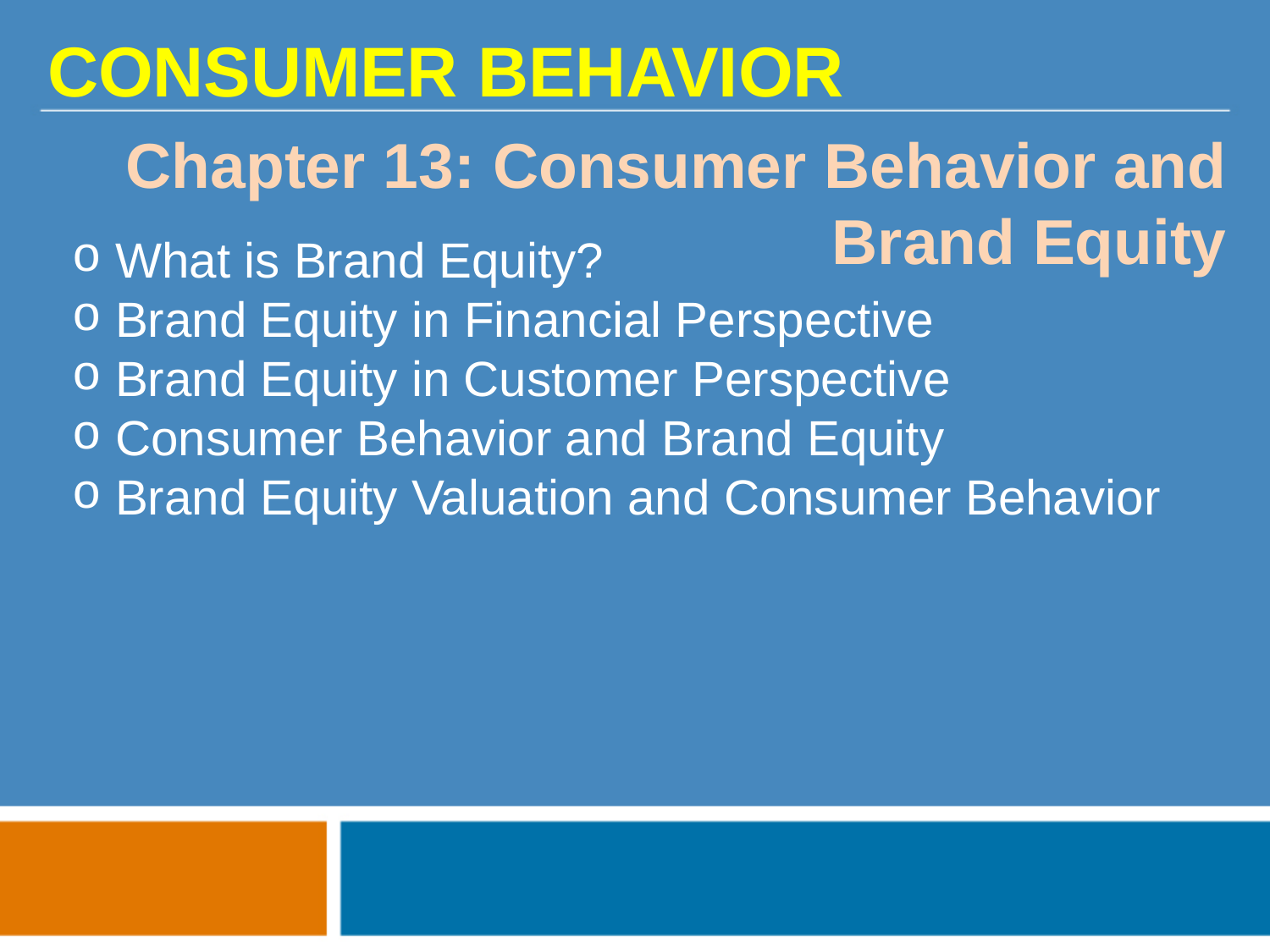

CONSUMER BEHAVIOR
Chapter 13: Consumer Behavior and Brand Equity
 What is Brand Equity?
 Brand Equity in Financial Perspective
 Brand Equity in Customer Perspective
 Consumer Behavior and Brand Equity
 Brand Equity Valuation and Consumer Behavior